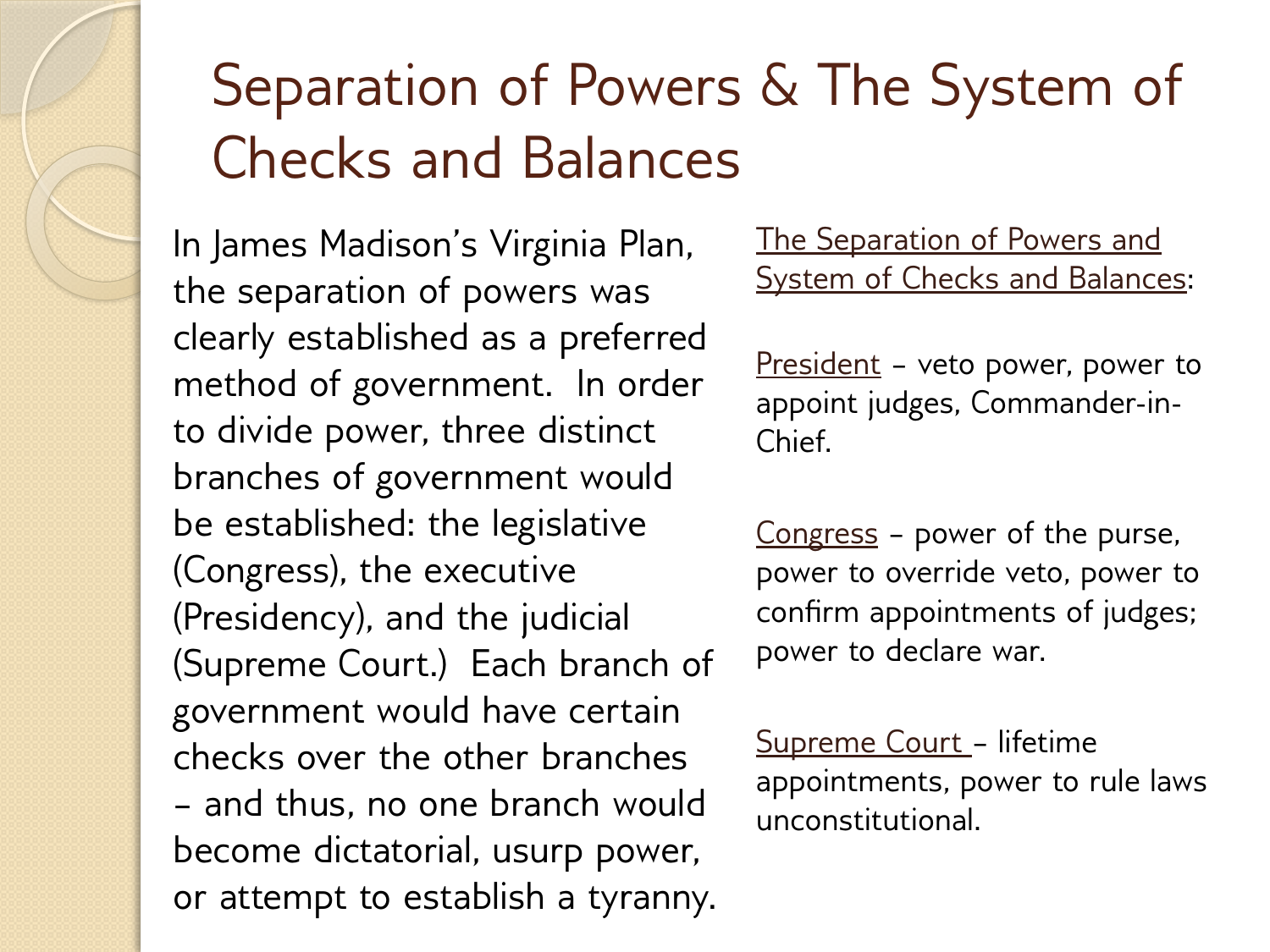

# Separation of Powers & The System of Checks and Balances
In James Madison’s Virginia Plan, the separation of powers was clearly established as a preferred method of government.  In order to divide power, three distinct branches of government would be established: the legislative (Congress), the executive (Presidency), and the judicial (Supreme Court.)  Each branch of government would have certain checks over the other branches – and thus, no one branch would become dictatorial, usurp power, or attempt to establish a tyranny.
The Separation of Powers and System of Checks and Balances:
President – veto power, power to appoint judges, Commander-in-Chief.

Congress – power of the purse, power to override veto, power to confirm appointments of judges; power to declare war.

Supreme Court – lifetime appointments, power to rule laws unconstitutional.